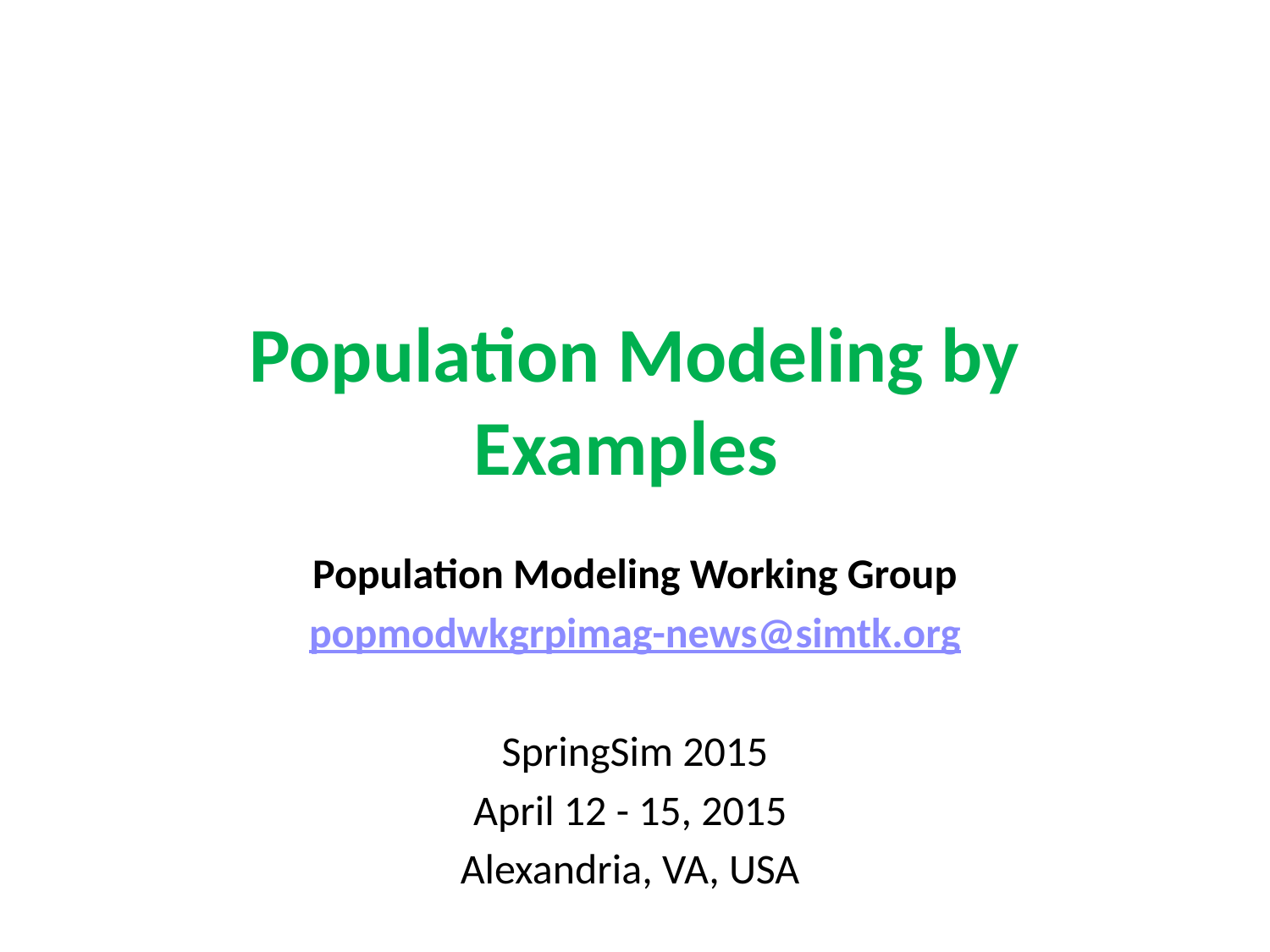

# Population Modeling by Examples
Population Modeling Working Group
popmodwkgrpimag-news@simtk.org

SpringSim 2015
April 12 - 15, 2015
Alexandria, VA, USA